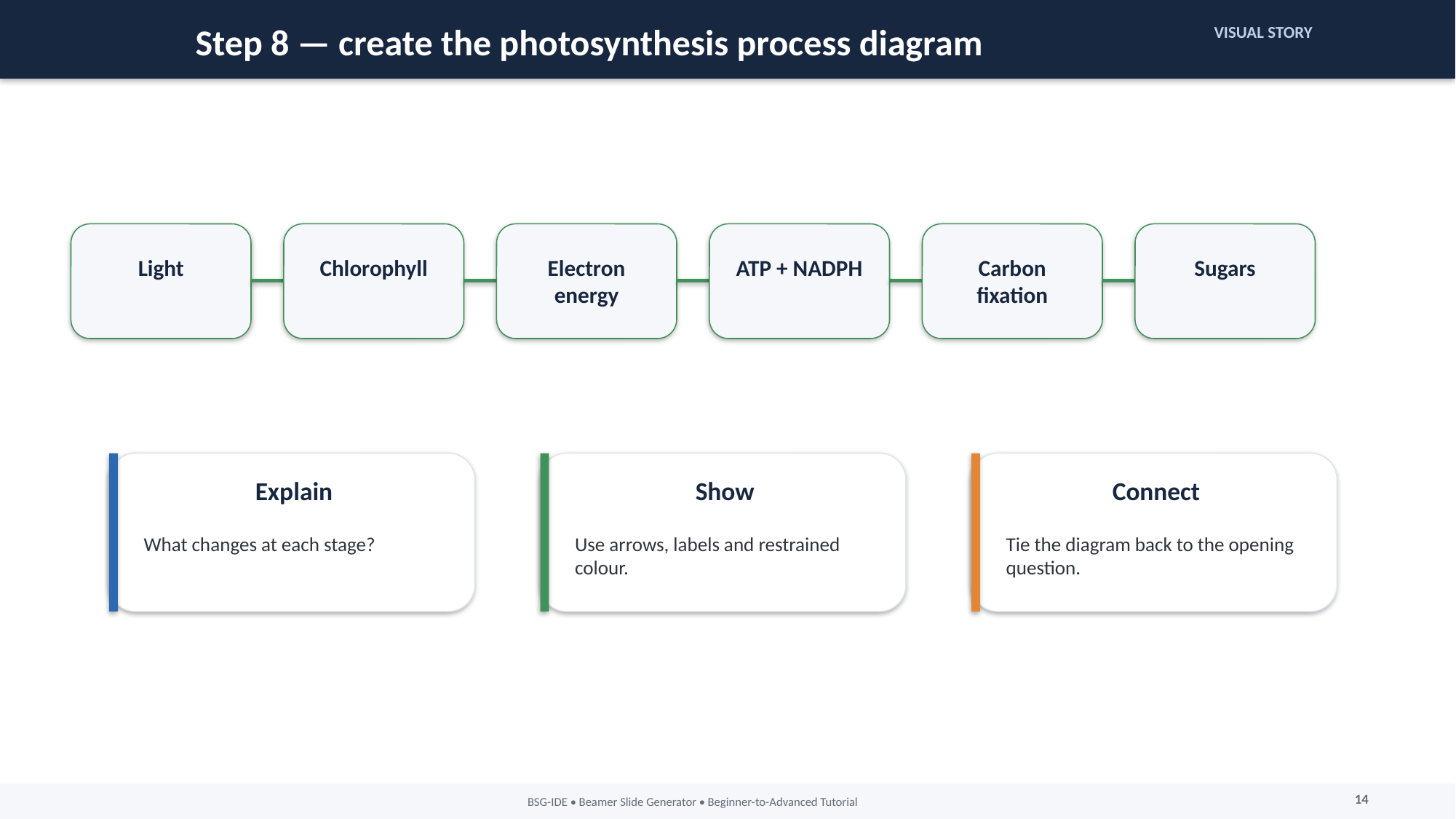

Step 8 — create the photosynthesis process diagram
VISUAL STORY

Light
Chlorophyll
Electron
energy
ATP + NADPH
Carbon
fixation
Sugars

Explain
Show
Connect
What changes at each stage?
Use arrows, labels and restrained colour.
Tie the diagram back to the opening question.

14
BSG-IDE • Beamer Slide Generator • Beginner-to-Advanced Tutorial